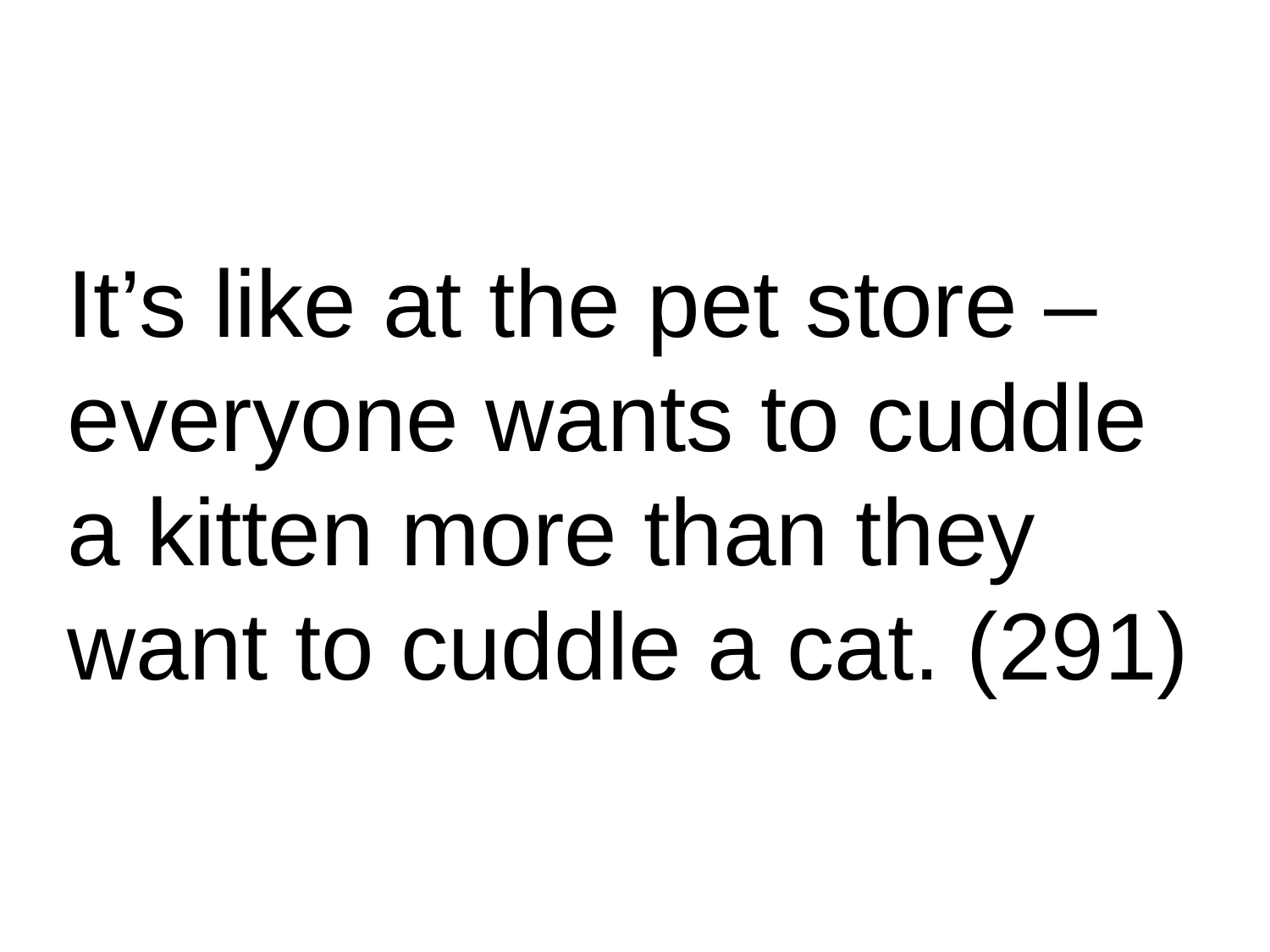

It’s like at the pet store – everyone wants to cuddle a kitten more than they want to cuddle a cat. (291)